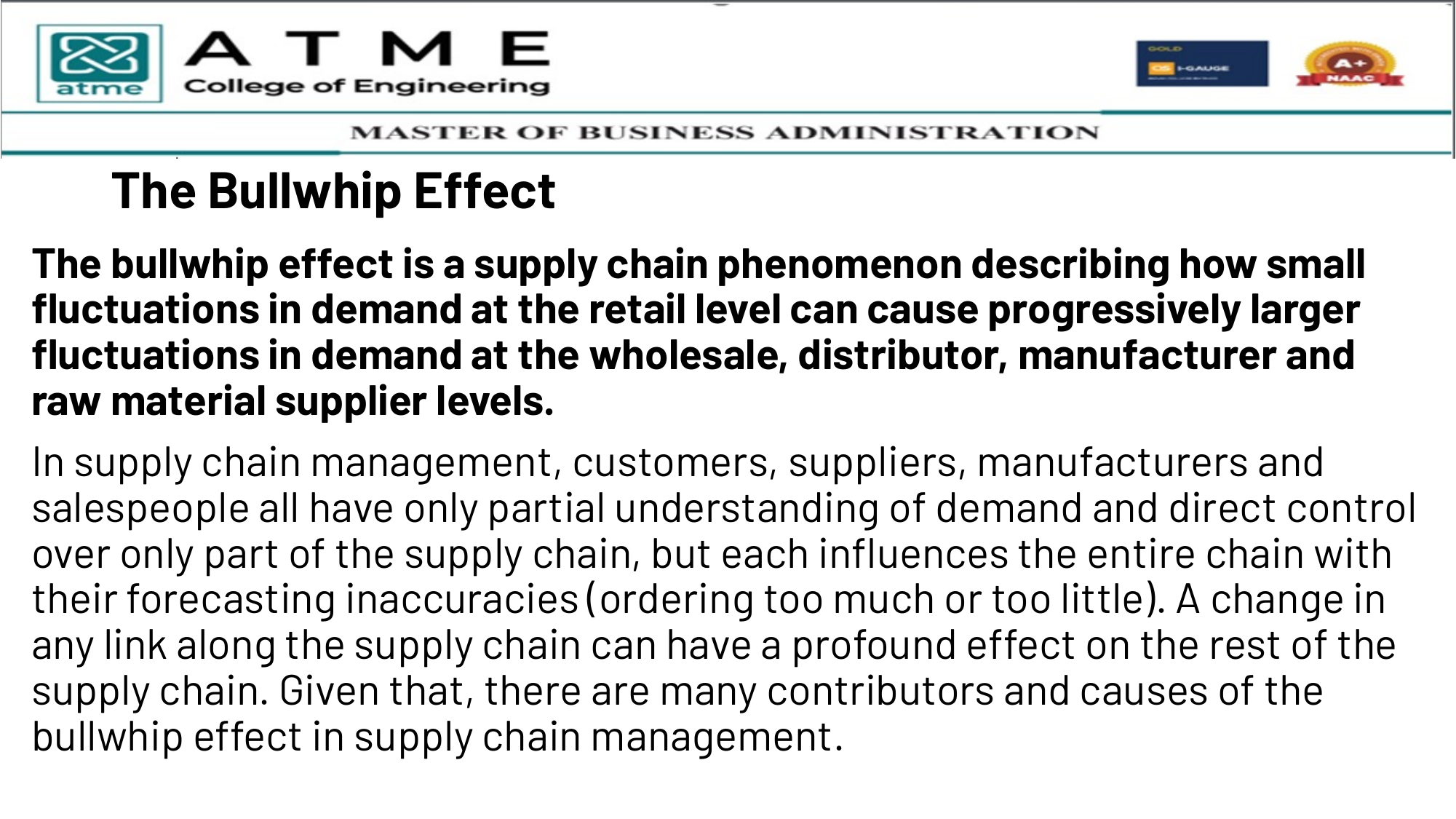

# The Bullwhip Effect
The bullwhip effect is a supply chain phenomenon describing how small fluctuations in demand at the retail level can cause progressively larger fluctuations in demand at the wholesale, distributor, manufacturer and raw material supplier levels.
In supply chain management, customers, suppliers, manufacturers and salespeople all have only partial understanding of demand and direct control over only part of the supply chain, but each influences the entire chain with their forecasting inaccuracies (ordering too much or too little). A change in any link along the supply chain can have a profound effect on the rest of the supply chain. Given that, there are many contributors and causes of the bullwhip effect in supply chain management.